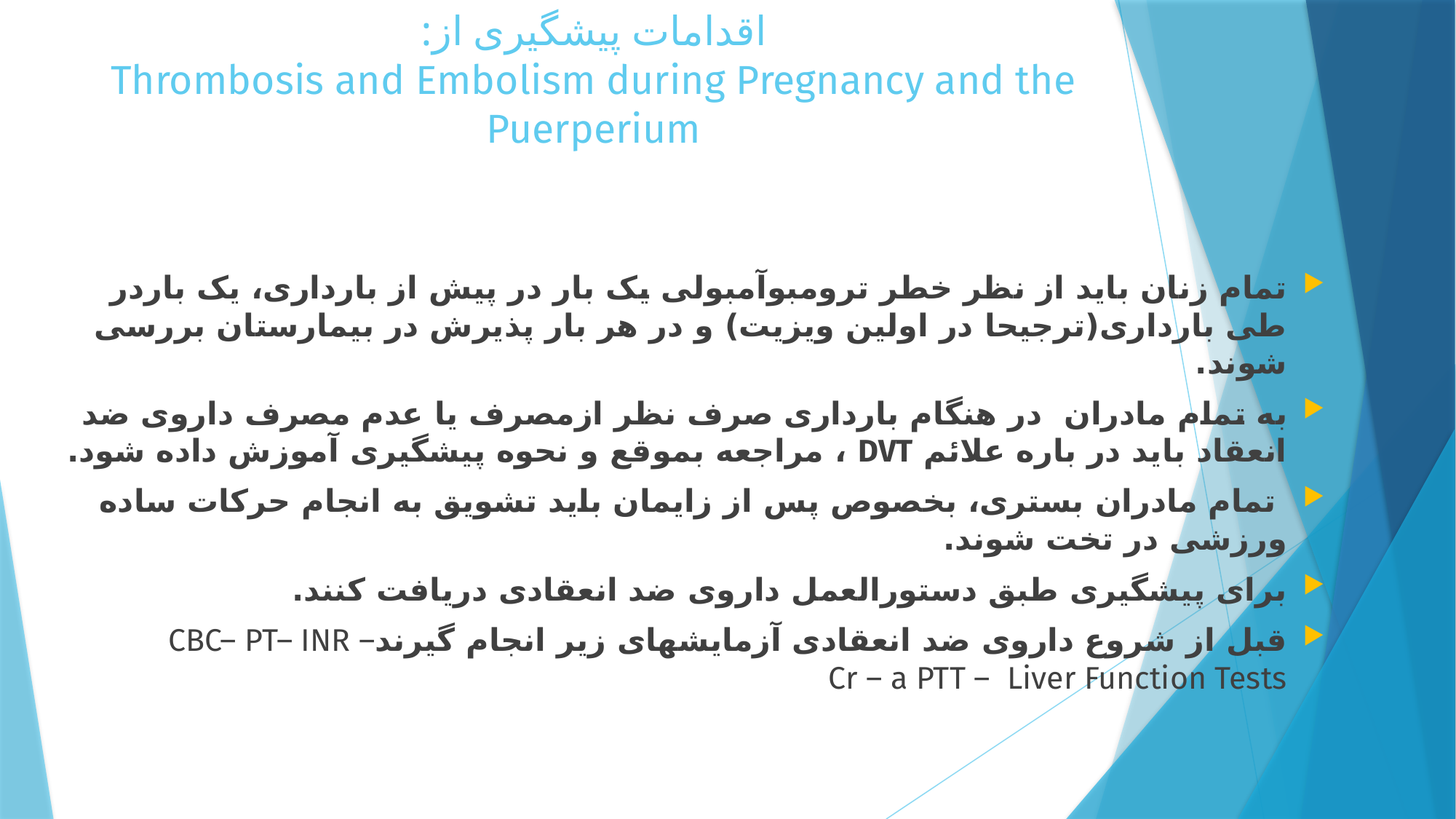

# اقدامات پیشگیری از: Thrombosis and Embolism during Pregnancy and the Puerperium
تمام زنان باید از نظر خطر ترومبوآمبولی یک بار در پیش از بارداری، یک باردر طی بارداری(ترجیحا در اولین ویزیت) و در هر بار پذیرش در بیمارستان بررسی شوند.
به تمام مادران  در هنگام بارداری صرف نظر ازمصرف یا عدم مصرف داروی ضد انعقاد باید در باره علائم DVT ، مراجعه بموقع و نحوه پیشگیری آموزش داده شود.
 تمام مادران بستری، بخصوص پس از زایمان باید تشویق به انجام حرکات ساده ورزشی در تخت شوند.
برای پیشگیری طبق دستورالعمل داروی ضد انعقادی دریافت کنند.
قبل از شروع داروی ضد انعقادی آزمایشهای زیر انجام گیرندCBC– PT– INR –Cr – a PTT –  Liver Function Tests